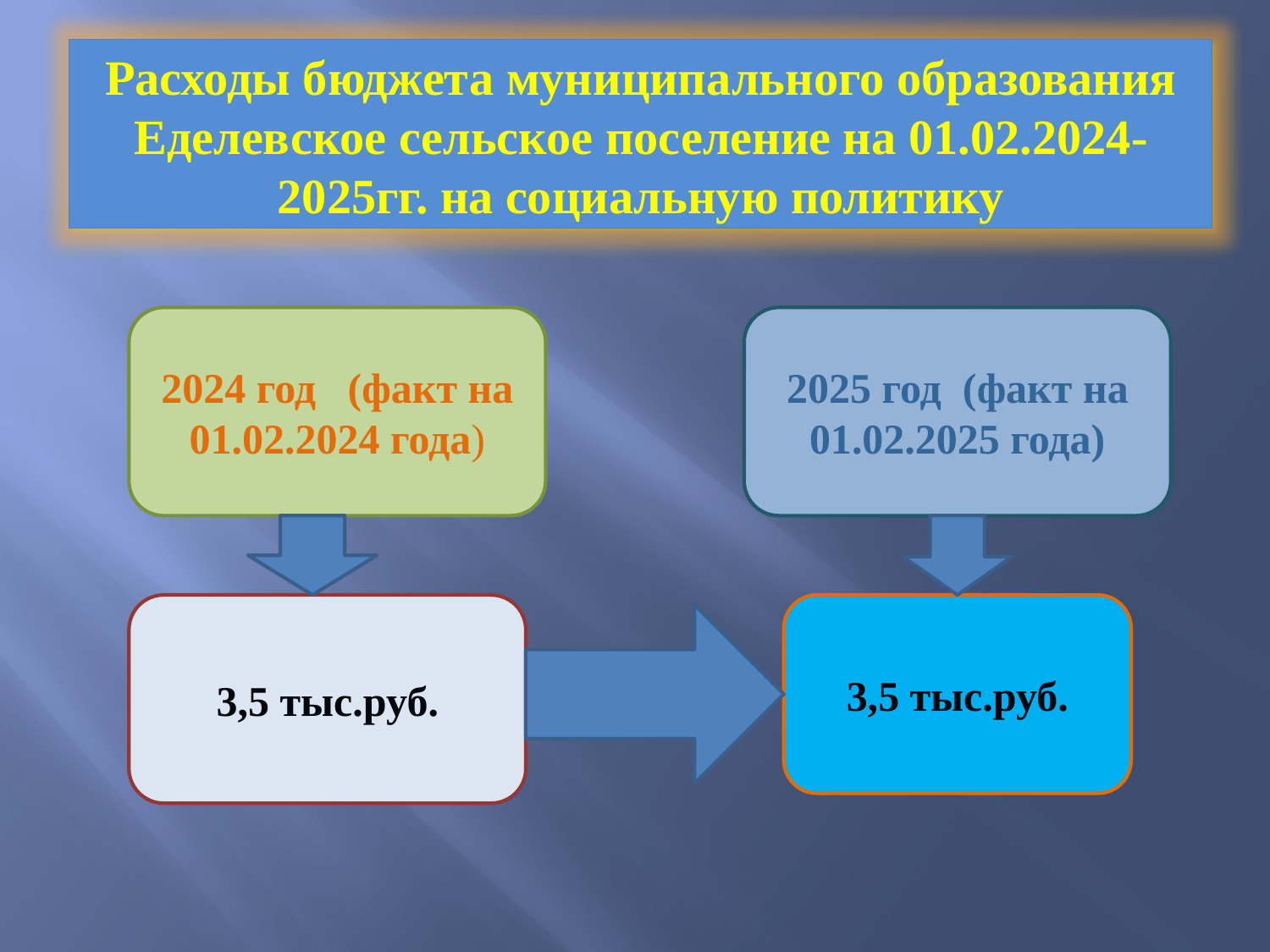

Расходы бюджета муниципального образования Еделевское сельское поселение на 01.02.2024-2025гг. на социальную политику
2024 год   (факт на 01.02.2024 года)
2025 год  (факт на 01.02.2025 года)

3,5 тыс.руб.
3,5 тыс.руб.